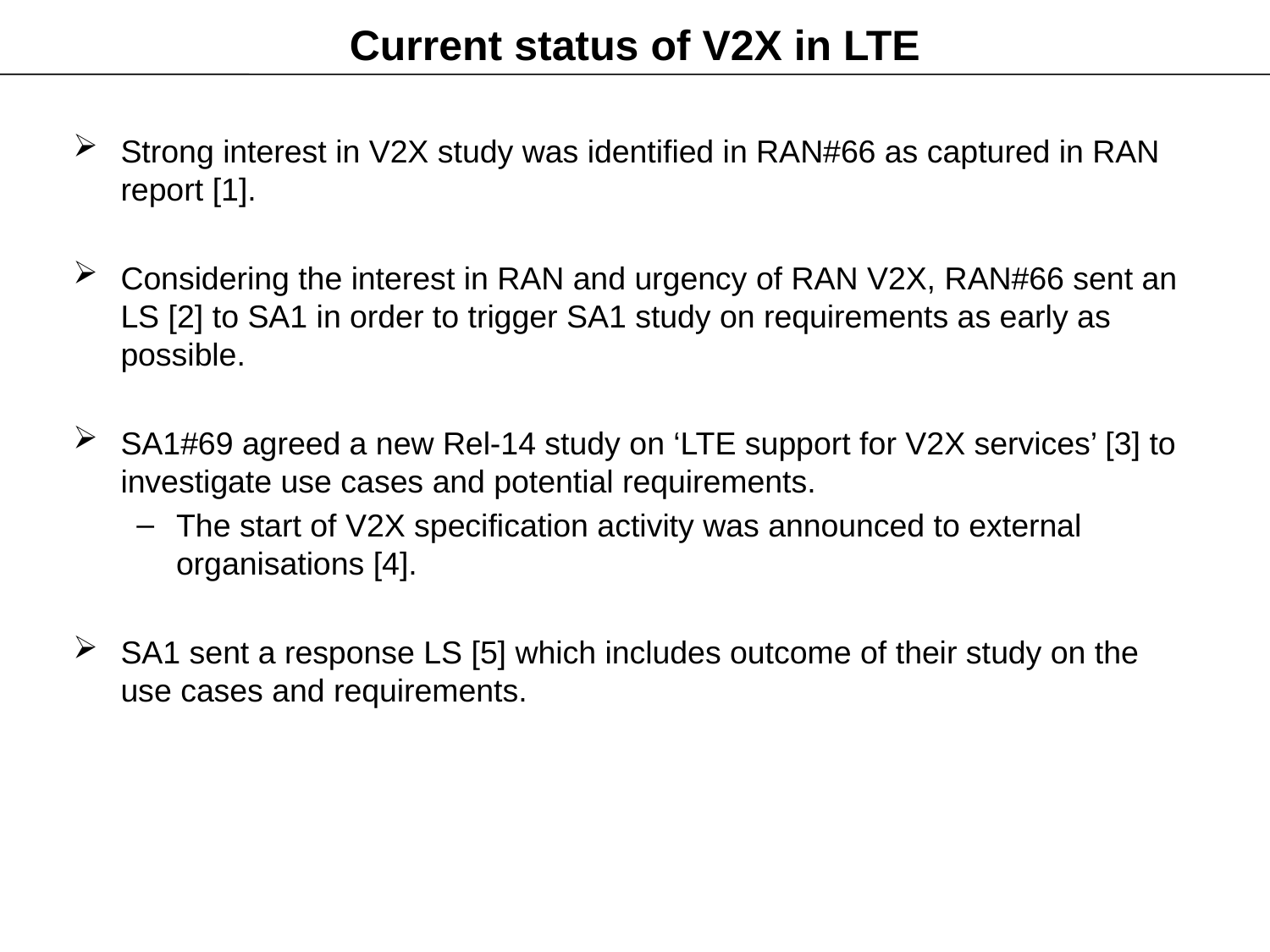

# Current status of V2X in LTE
Strong interest in V2X study was identified in RAN#66 as captured in RAN report [1].

Considering the interest in RAN and urgency of RAN V2X, RAN#66 sent an LS [2] to SA1 in order to trigger SA1 study on requirements as early as possible.

SA1#69 agreed a new Rel-14 study on ‘LTE support for V2X services’ [3] to investigate use cases and potential requirements.
The start of V2X specification activity was announced to external organisations [4].

SA1 sent a response LS [5] which includes outcome of their study on the use cases and requirements.